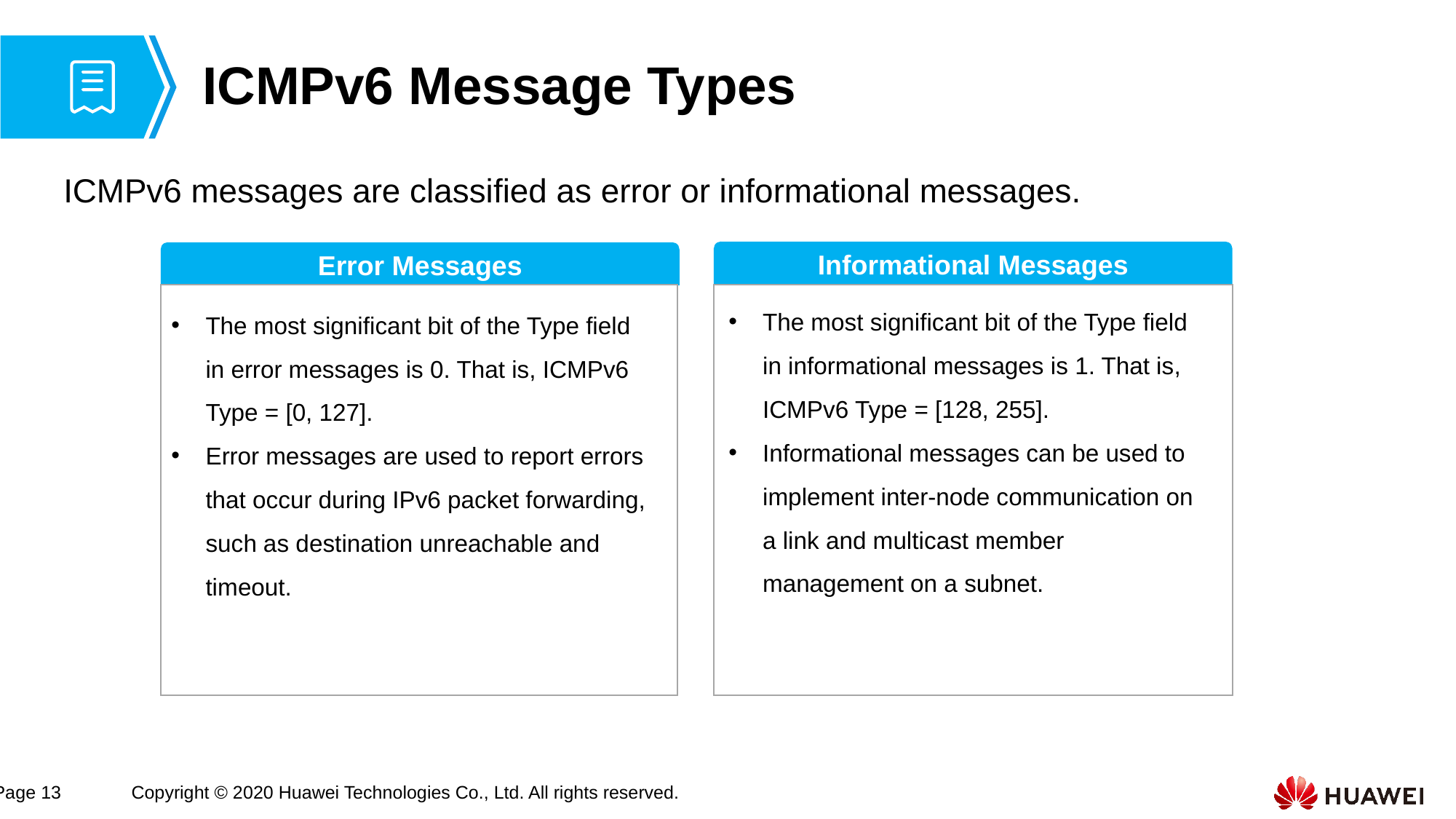

# ICMPv6 Message Types
ICMPv6 messages are classified as error or informational messages.

Informational Messages
Error Messages

The most significant bit of the Type field in informational messages is 1. That is, ICMPv6 Type = [128, 255].
Informational messages can be used to implement inter-node communication on a link and multicast member management on a subnet.
The most significant bit of the Type field in error messages is 0. That is, ICMPv6 Type = [0, 127].
Error messages are used to report errors that occur during IPv6 packet forwarding, such as destination unreachable and timeout.